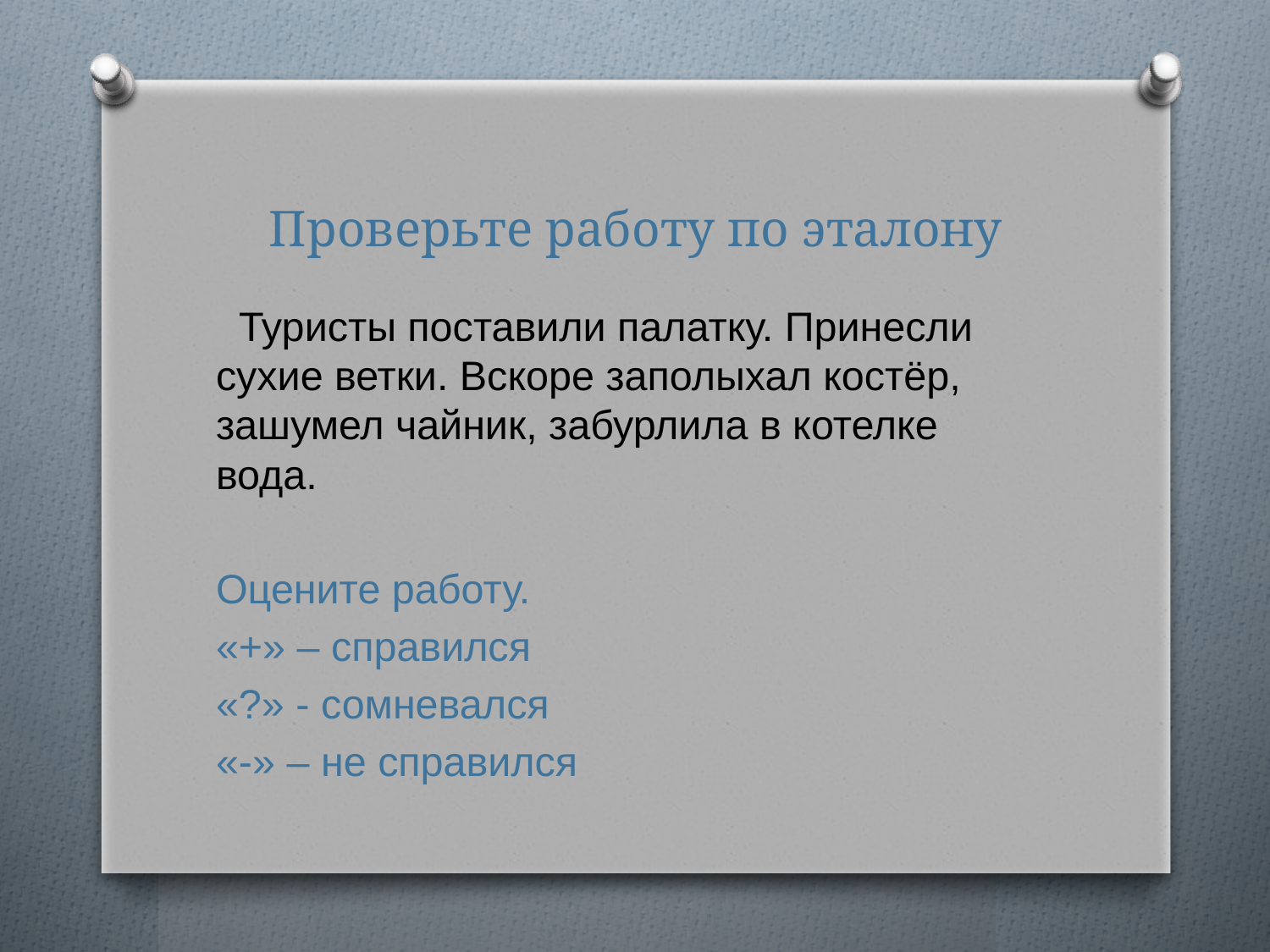

# Проверьте работу по эталону
  Туристы поставили палатку. Принесли сухие ветки. Вскоре заполыхал костёр, зашумел чайник, забурлила в котелке вода.

Оцените работу.
«+» – справился
«?» - сомневался
«-» – не справился